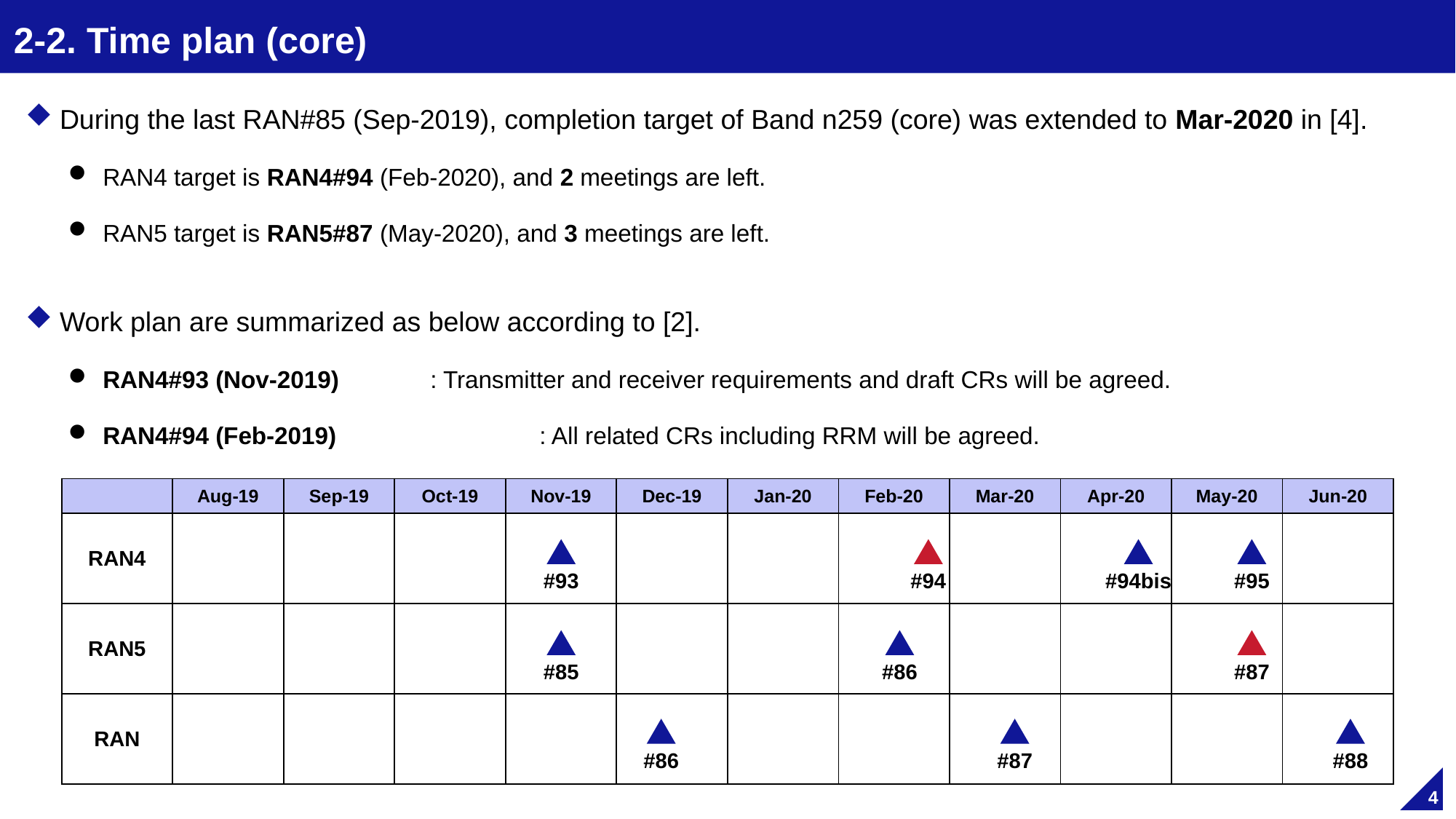

# 2-2. Time plan (core)
During the last RAN#85 (Sep-2019), completion target of Band n259 (core) was extended to Mar-2020 in [4].
RAN4 target is RAN4#94 (Feb-2020), and 2 meetings are left.
RAN5 target is RAN5#87 (May-2020), and 3 meetings are left.

Work plan are summarized as below according to [2].
RAN4#93 (Nov-2019)	: Transmitter and receiver requirements and draft CRs will be agreed.
RAN4#94 (Feb-2019)		: All related CRs including RRM will be agreed.

|  | Aug-19 | Sep-19 | Oct-19 | Nov-19 | Dec-19 | Jan-20 | Feb-20 | Mar-20 | Apr-20 | May-20 | Jun-20 |
| --- | --- | --- | --- | --- | --- | --- | --- | --- | --- | --- | --- |
| RAN4 |  |  |  |  |  |  |  |  |  |  |  |
| RAN5 |  |  |  |  |  |  |  |  |  |  |  |
| RAN |  |  |  |  |  |  |  |  |  |  |  |

#93
#94
#94bis
#95

#85
#86
#87

#86
#87
#88
4